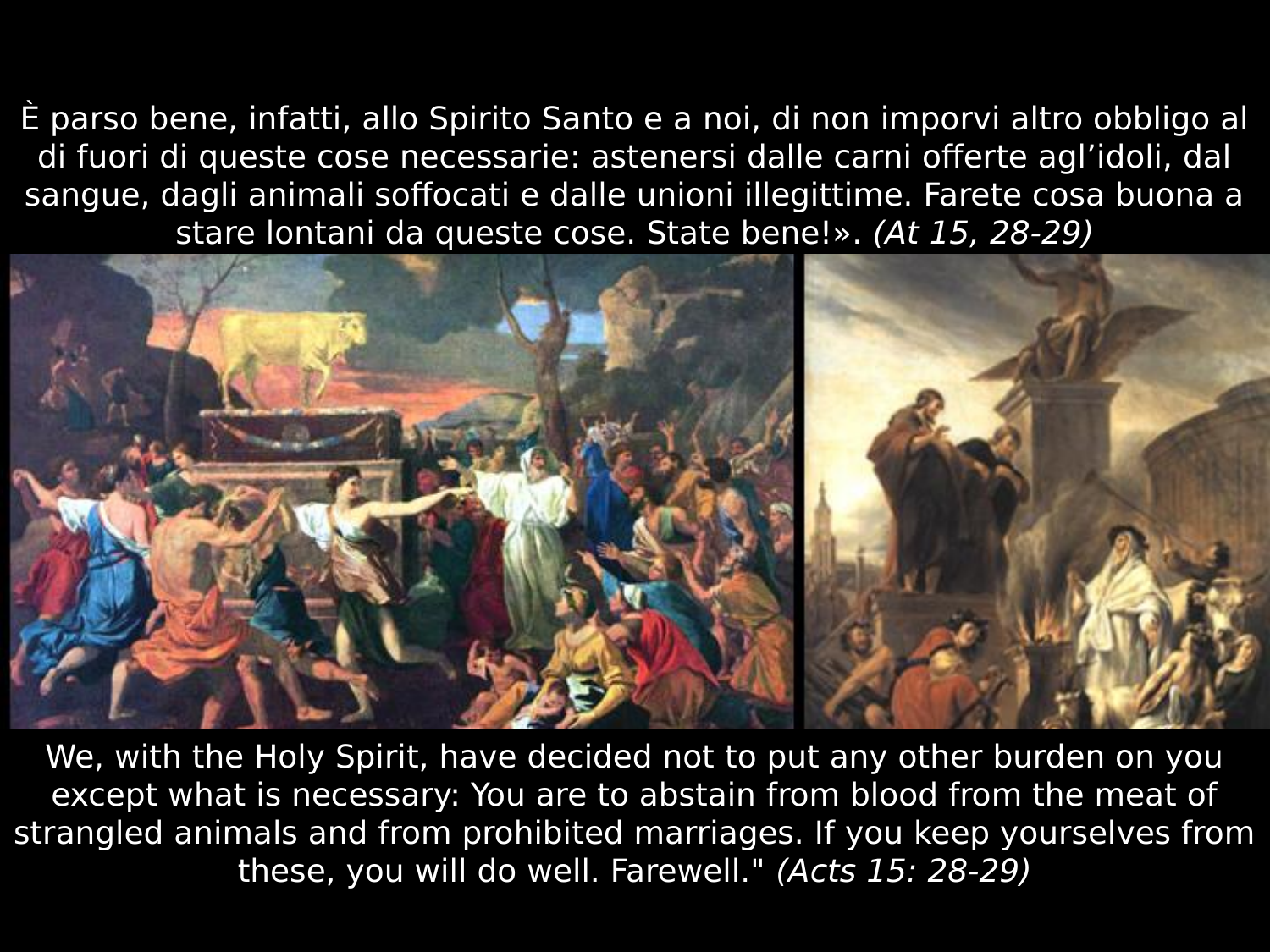

# È parso bene, infatti, allo Spirito Santo e a noi, di non imporvi altro obbligo al di fuori di queste cose necessarie: astenersi dalle carni offerte agl’idoli, dal sangue, dagli animali soffocati e dalle unioni illegittime. Farete cosa buona a stare lontani da queste cose. State bene!». (At 15, 28-29)
We, with the Holy Spirit, have decided not to put any other burden on you except what is necessary: You are to abstain from blood from the meat of strangled animals and from prohibited marriages. If you keep yourselves from these, you will do well. Farewell." (Acts 15: 28-29)